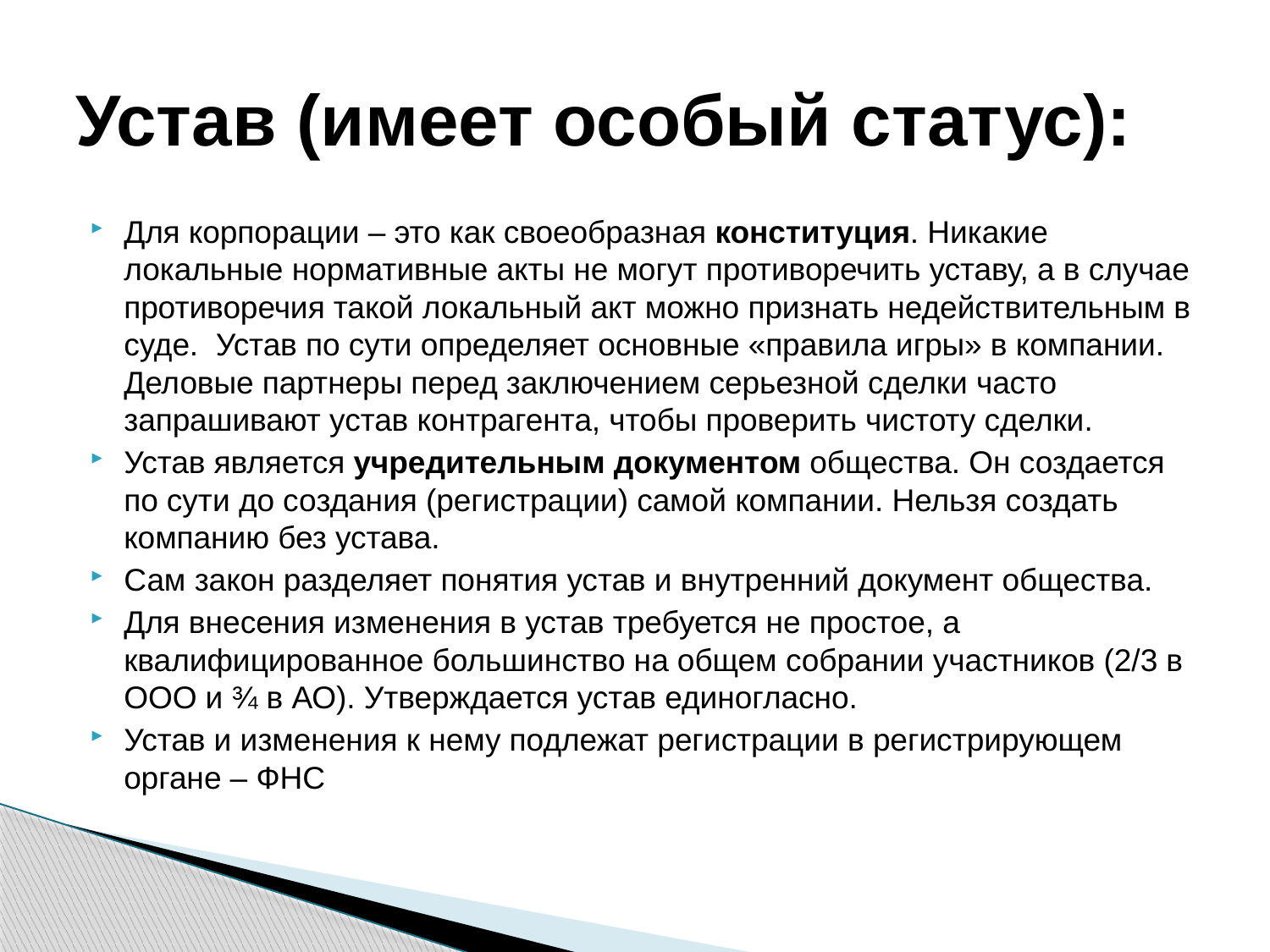

# Устав (имеет особый статус):
Для корпорации – это как своеобразная конституция. Никакие локальные нормативные акты не могут противоречить уставу, а в случае противоречия такой локальный акт можно признать недействительным в суде.  Устав по сути определяет основные «правила игры» в компании. Деловые партнеры перед заключением серьезной сделки часто запрашивают устав контрагента, чтобы проверить чистоту сделки.
Устав является учредительным документом общества. Он создается по сути до создания (регистрации) самой компании. Нельзя создать компанию без устава.
Сам закон разделяет понятия устав и внутренний документ общества.
Для внесения изменения в устав требуется не простое, а квалифицированное большинство на общем собрании участников (2/3 в ООО и ¾ в АО). Утверждается устав единогласно.
Устав и изменения к нему подлежат регистрации в регистрирующем органе – ФНС